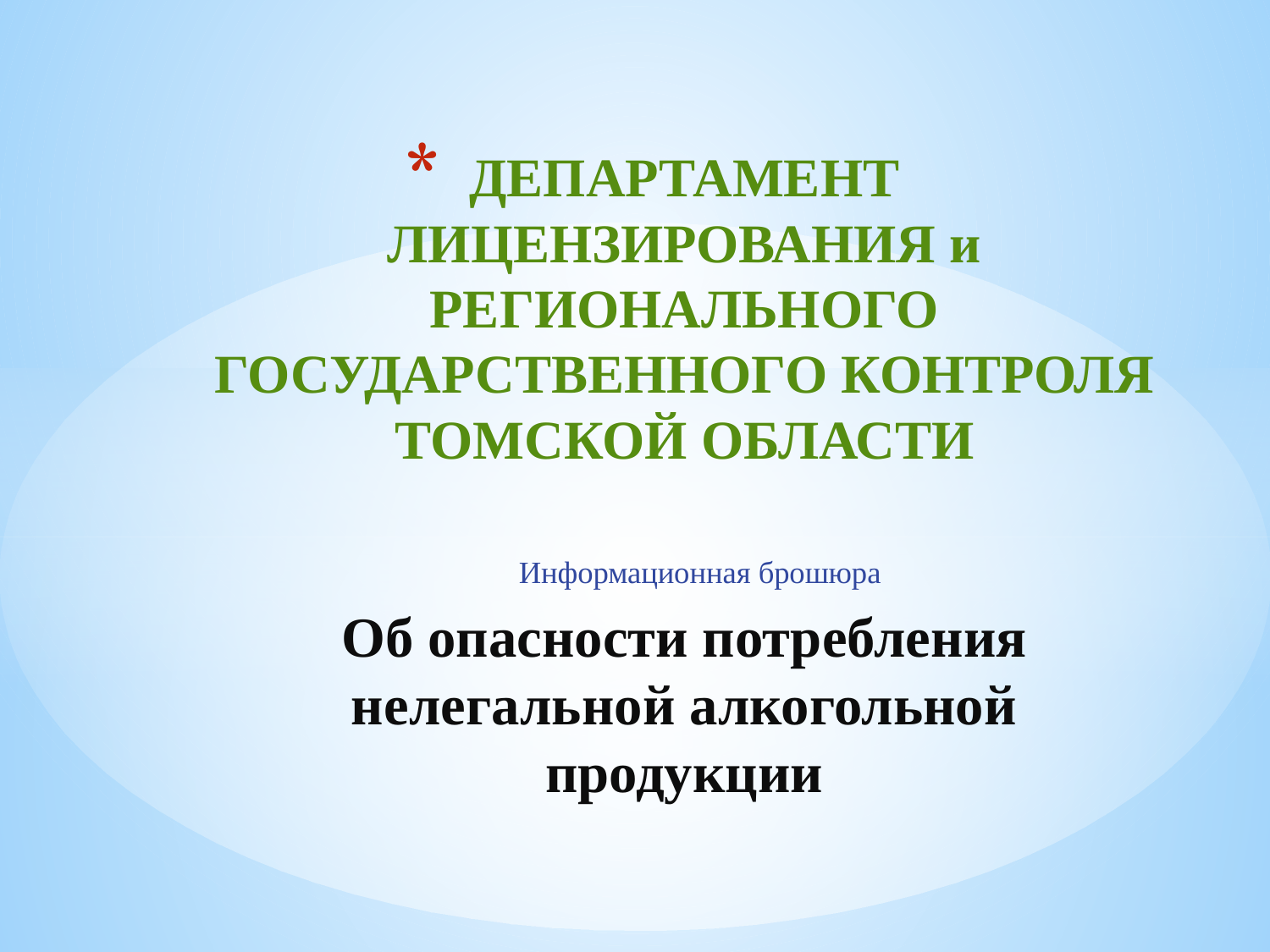

# ДЕПАРТАМЕНТ ЛИЦЕНЗИРОВАНИЯ и РЕГИОНАЛЬНОГО ГОСУДАРСТВЕННОГО КОНТРОЛЯ ТОМСКОЙ ОБЛАСТИ Об опасности потребления нелегальной алкогольной продукции
Информационная брошюра